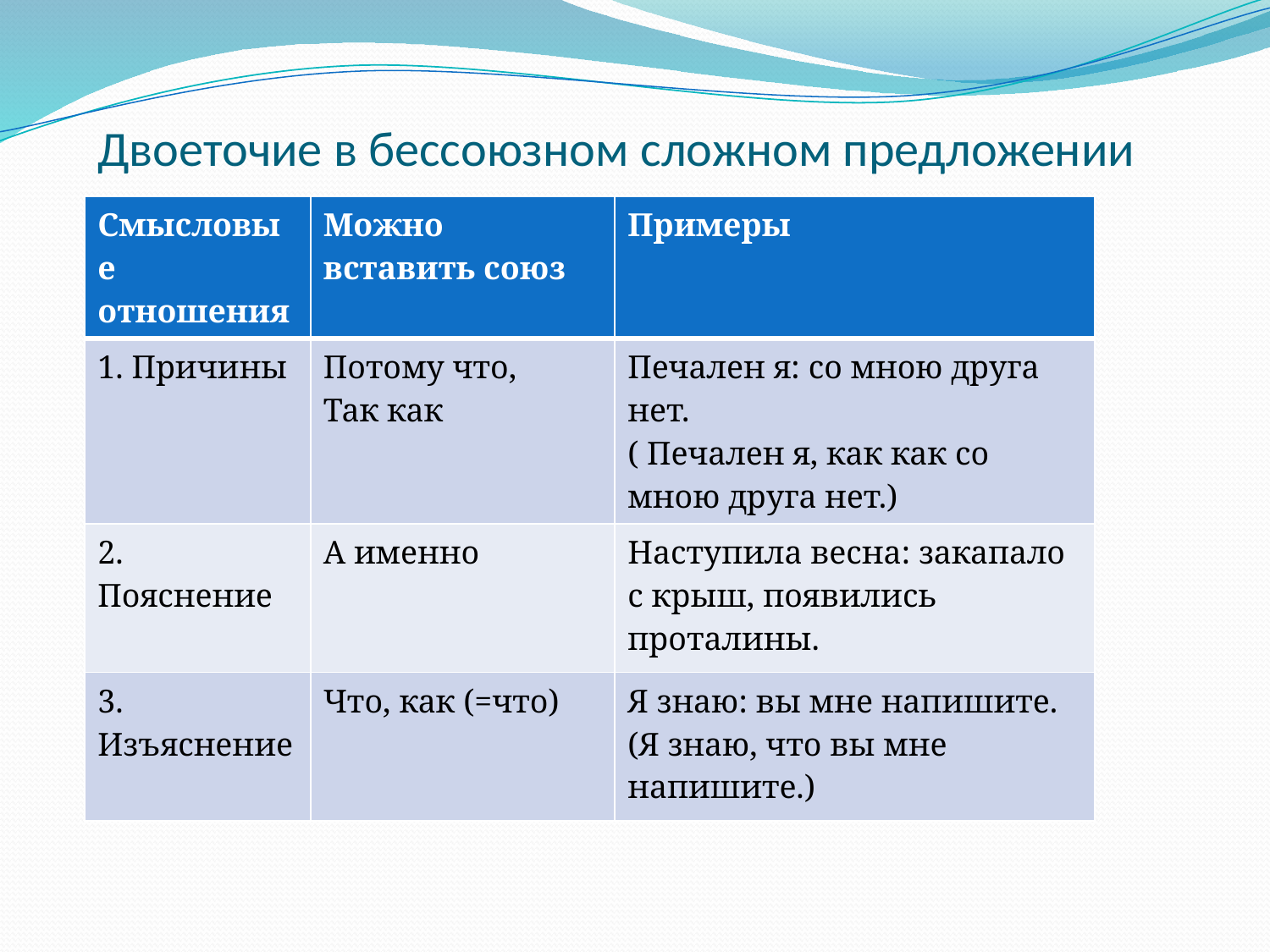

# Двоеточие в бессоюзном сложном предложении
| Смысловые отношения | Можно вставить союз | Примеры |
| --- | --- | --- |
| 1. Причины | Потому что, Так как | Печален я: со мною друга нет. ( Печален я, как как со мною друга нет.) |
| 2. Пояснение | А именно | Наступила весна: закапало с крыш, появились проталины. |
| 3. Изъяснение | Что, как (=что) | Я знаю: вы мне напишите. (Я знаю, что вы мне напишите.) |